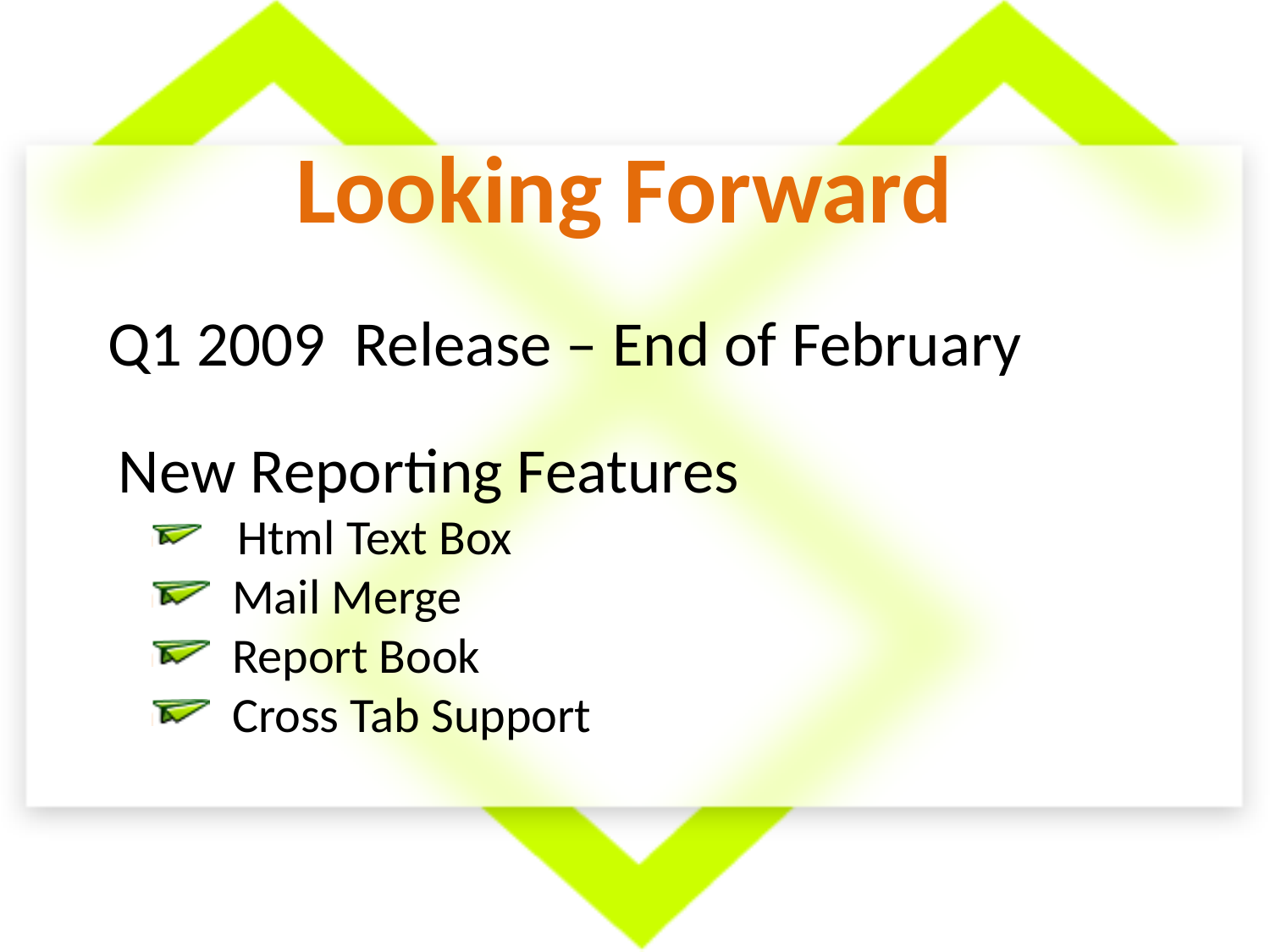

# Looking Forward
Q1 2009  Release – End of February
New Reporting Features
     Html Text Box
  Mail Merge
  Report Book
  Cross Tab Support